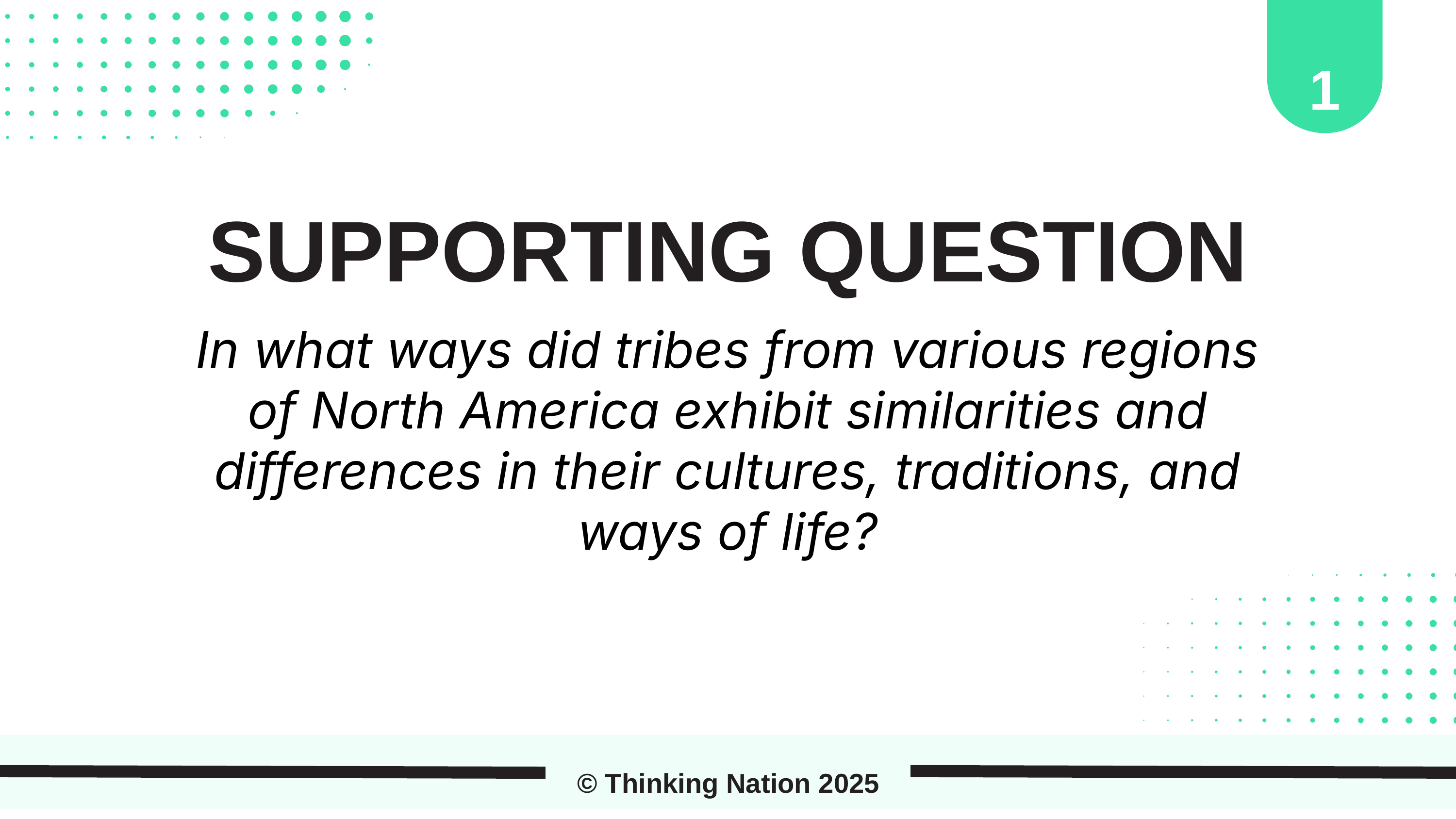

1
SUPPORTING QUESTION
In what ways did tribes from various regions of North America exhibit similarities and differences in their cultures, traditions, and ways of life?

© Thinking Nation 2025